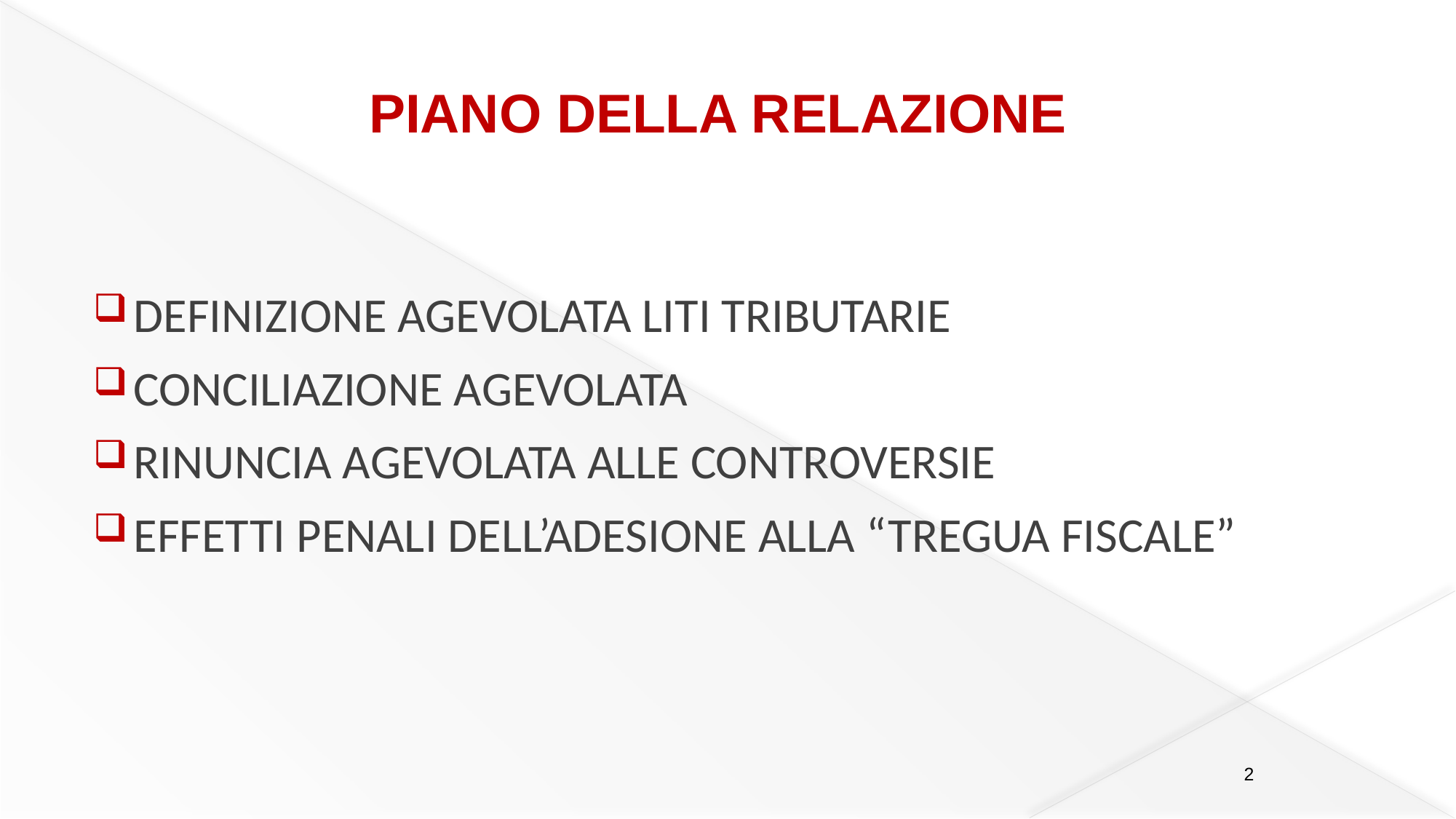

PIANO DELLA RELAZIONE

DEFINIZIONE AGEVOLATA LITI TRIBUTARIE
CONCILIAZIONE AGEVOLATA
RINUNCIA AGEVOLATA ALLE CONTROVERSIE
EFFETTI PENALI DELL’ADESIONE ALLA “TREGUA FISCALE”
2